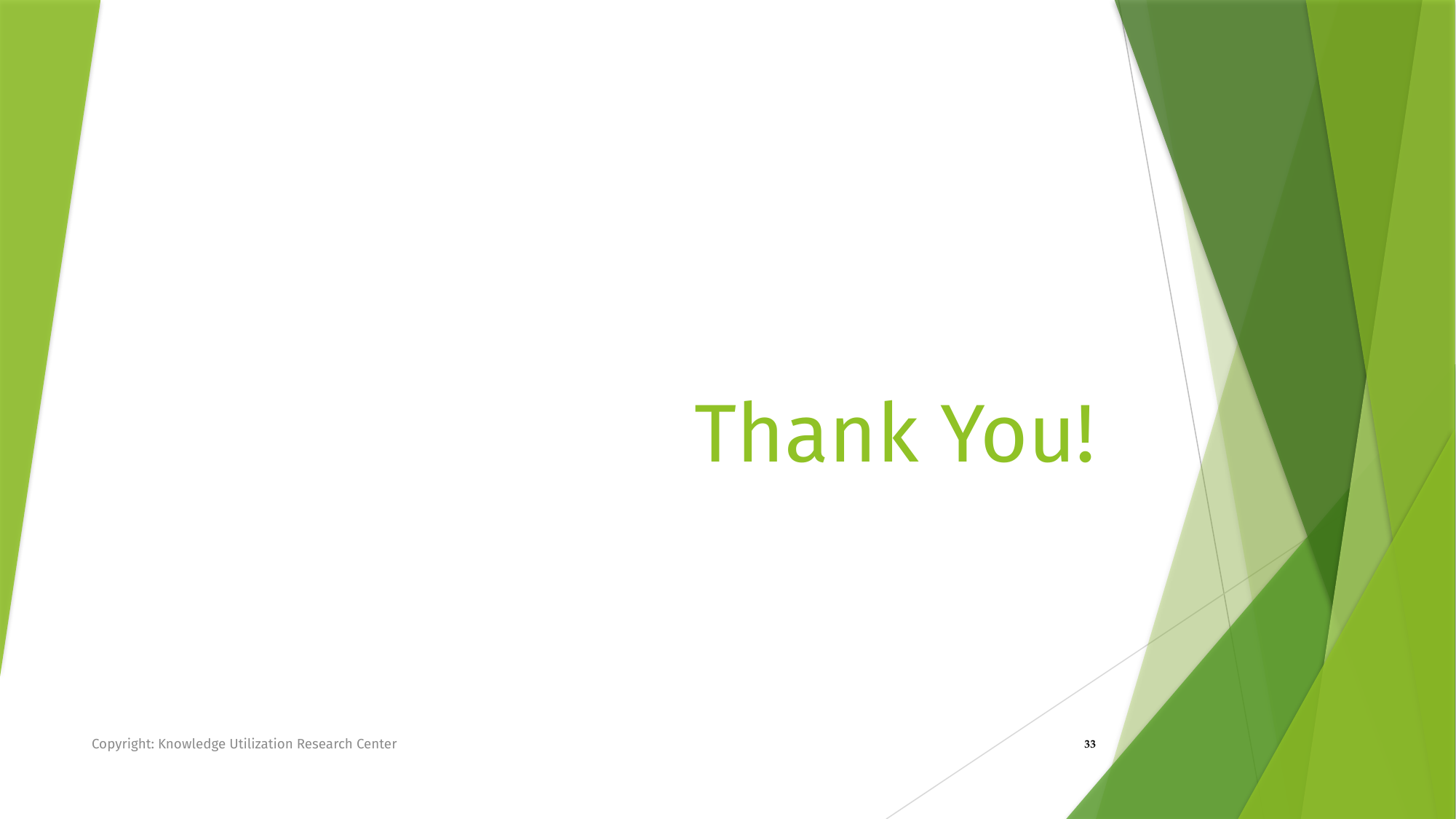

# Thank You!

Copyright: Knowledge Utilization Research Center
33